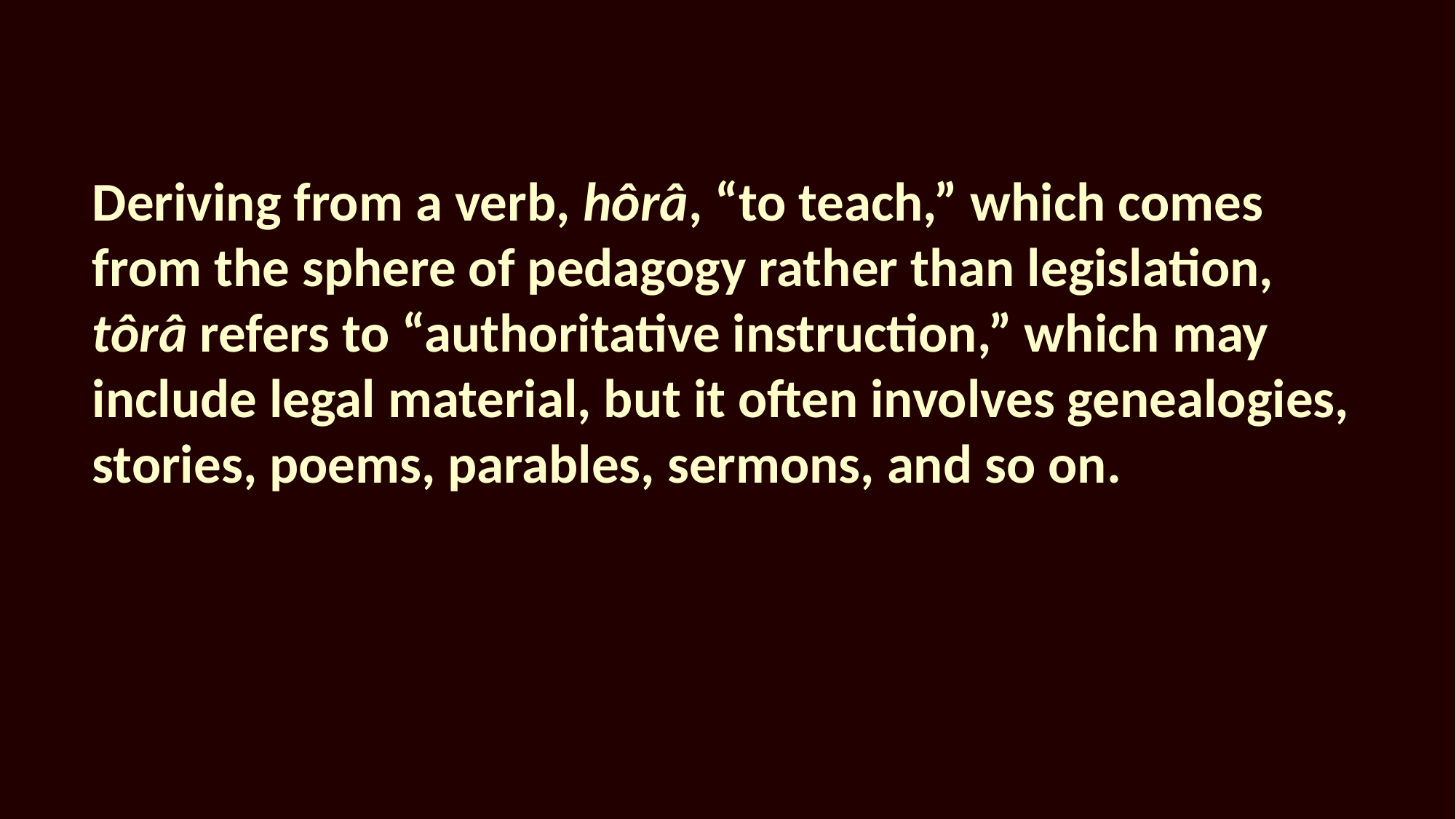

Deriving from a verb, hôrâ, “to teach,” which comes from the sphere of pedagogy rather than legislation, tôrâ refers to “authoritative instruction,” which may include legal material, but it often involves genealogies, stories, poems, parables, sermons, and so on.